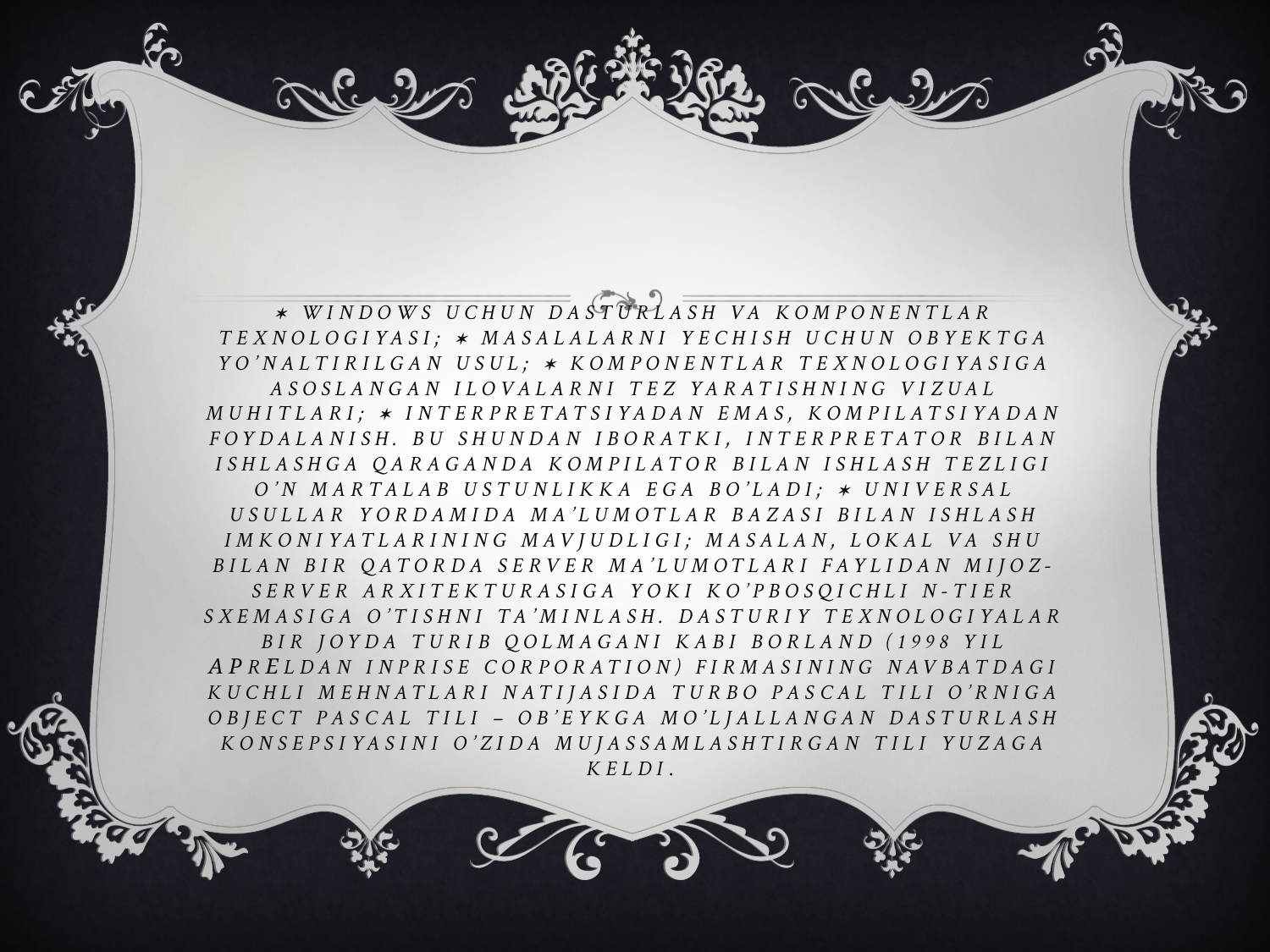

# ∗ Windows uchun dasturlash va komponentlar texnologiyasi; ∗ Masalalarni yechish uchun obyektga yo’naltirilgan usul; ∗ Komponentlar texnologiyasiga asoslangan ilovalarni tez yaratishning vizual muhitlari; ∗ Interpretatsiyadan emas, kompilatsiyadan foydalanish. Bu shundan iboratki, interpretator bilan ishlashga qaraganda kompilator bilan ishlash tezligi o’n martalab ustunlikka ega bo’ladi; ∗ Universal usullar yordamida ma’lumotlar bazasi bilan ishlash imkoniyatlarining mavjudligi; Masalan, lokal va shu bilan bir qatorda server ma’lumotlari faylidan mijoz-server arxitekturasiga yoki ko’pbosqichli N-tier sxemasiga o’tishni ta’minlash. Dasturiy texnologiyalar bir joyda turib qolmagani kabi Borland (1998 yil арrеldan Inprise Corporation) firmasining navbatdagi kuchli mehnatlari natijasida Turbo Pascal tili o’rniga Object Pascal tili – ob’eykga mo’ljallangan dasturlash konsepsiyasini o’zida mujassamlashtirgan tili yuzaga keldi.